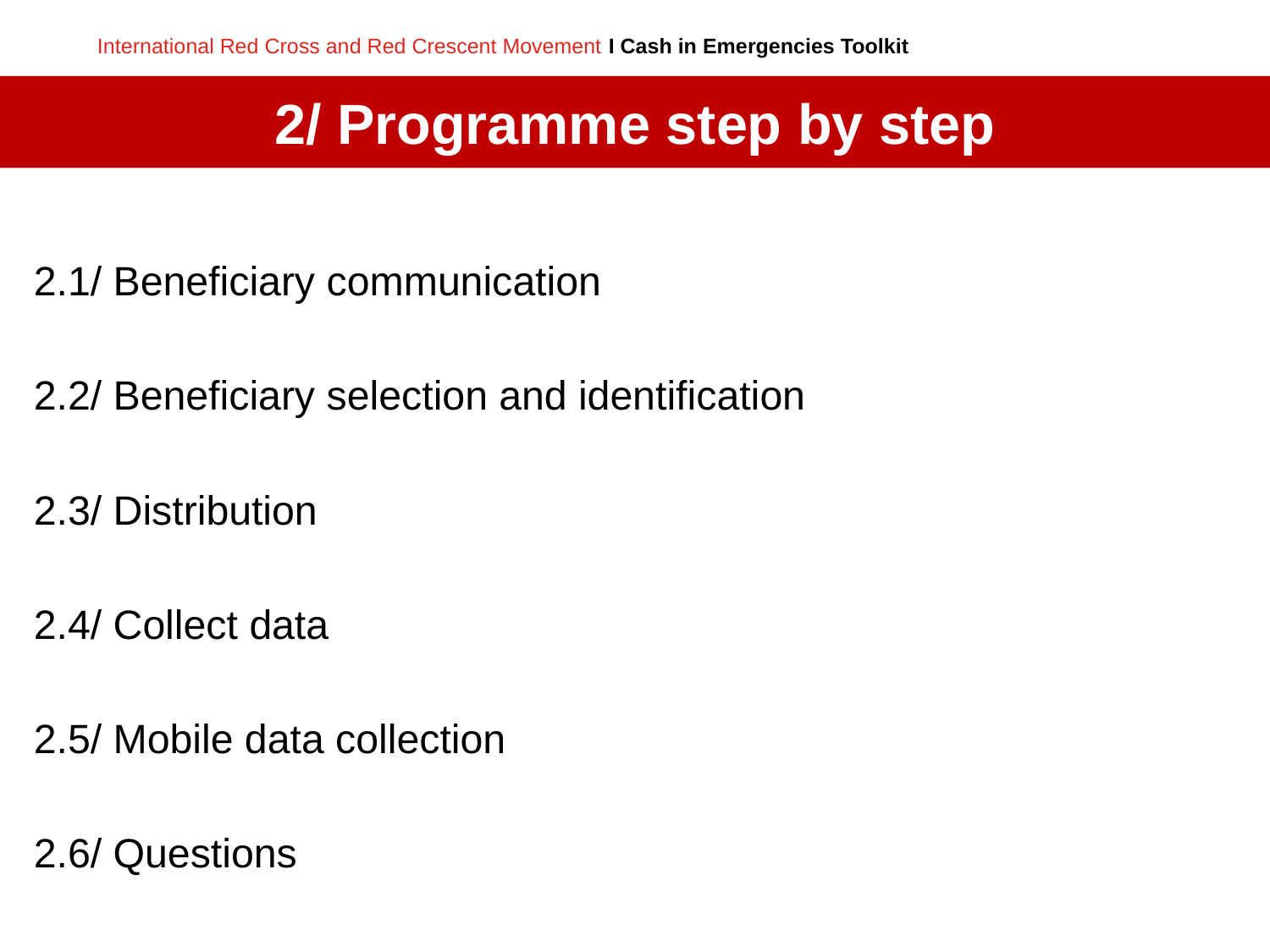

2/ Programme step by step
2.1/ Beneficiary communication

2.2/ Beneficiary selection and identification

2.3/ Distribution

2.4/ Collect data

2.5/ Mobile data collection

2.6/ Questions